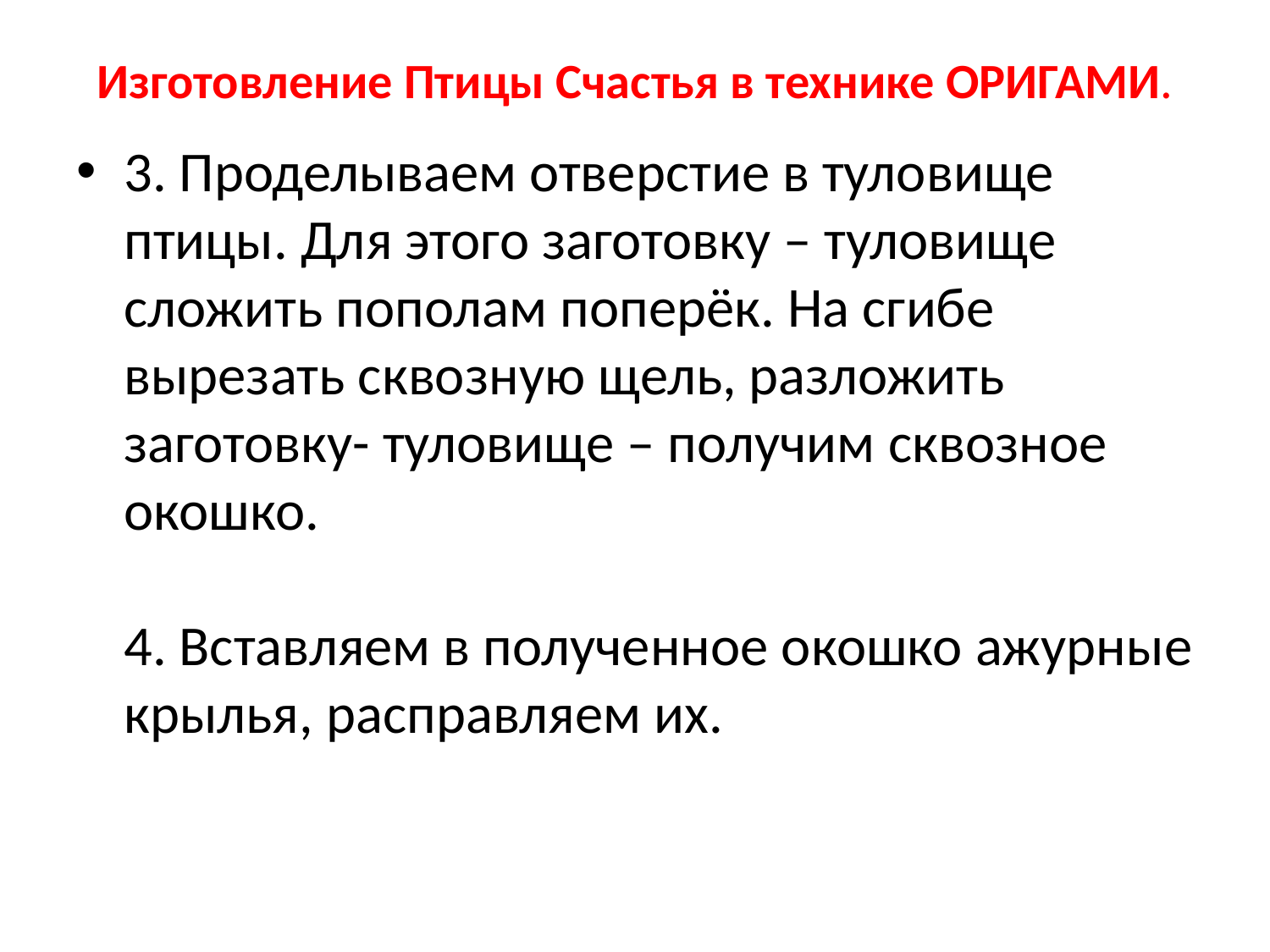

# Изготовление Птицы Счастья в технике ОРИГАМИ.
3. Проделываем отверстие в туловище птицы. Для этого заготовку – туловище сложить пополам поперёк. На сгибе вырезать сквозную щель, разложить заготовку- туловище – получим сквозное окошко.
4. Вставляем в полученное окошко ажурные крылья, расправляем их.